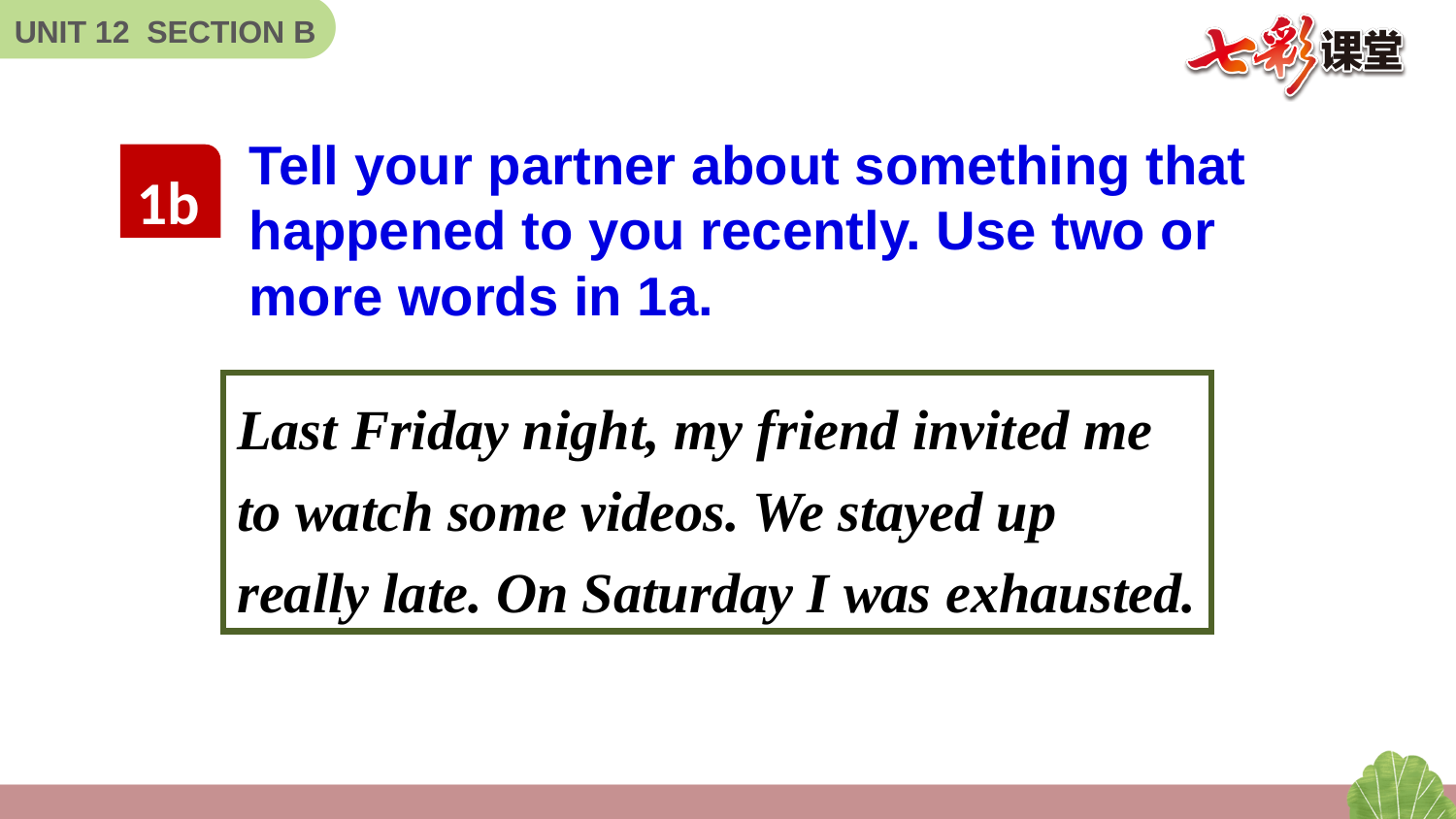

Tell your partner about something that
happened to you recently. Use two or more words in 1a.
1b
Last Friday night, my friend invited me to watch some videos. We stayed up really late. On Saturday I was exhausted.